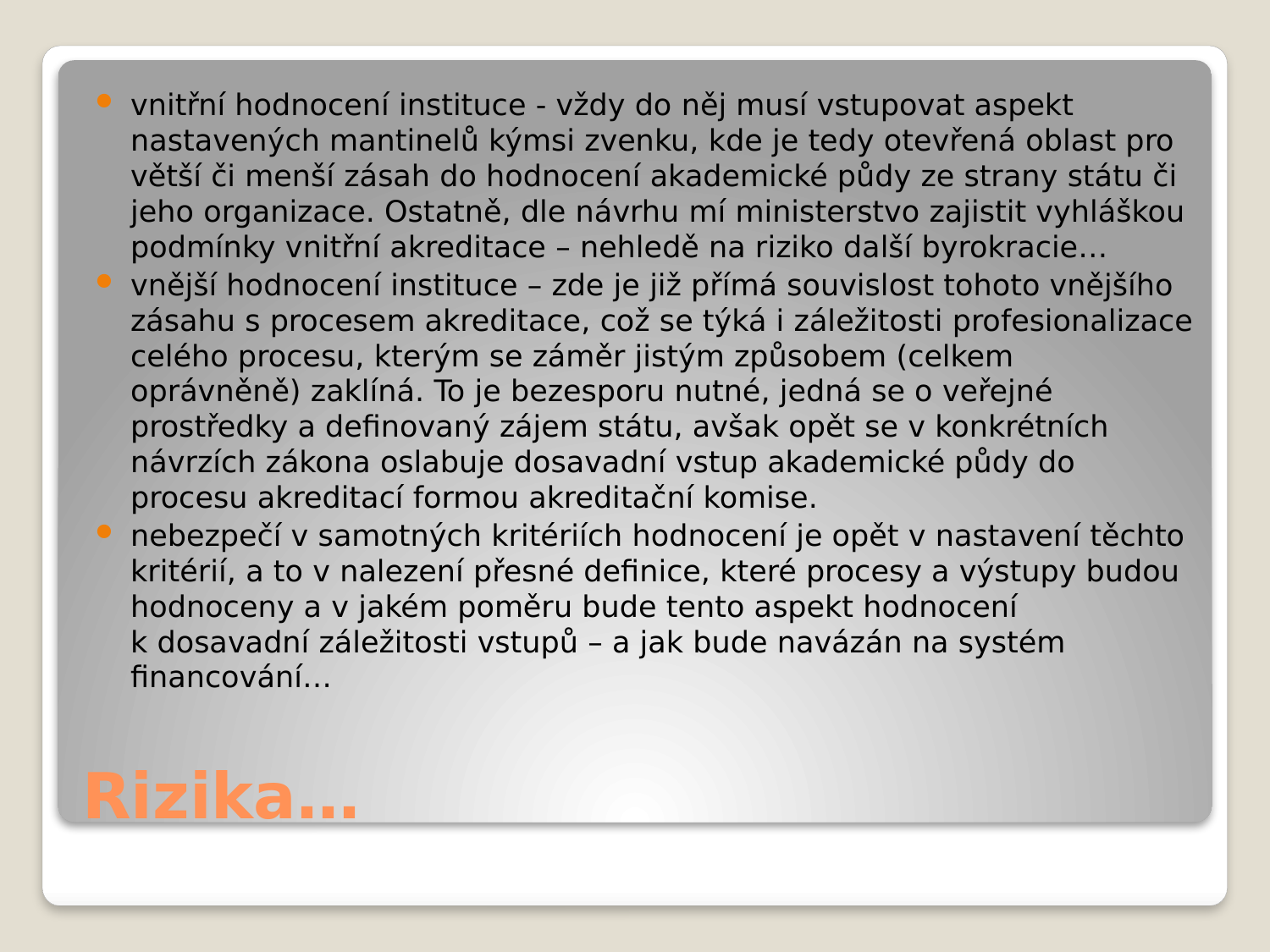

vnitřní hodnocení instituce - vždy do něj musí vstupovat aspekt nastavených mantinelů kýmsi zvenku, kde je tedy otevřená oblast pro větší či menší zásah do hodnocení akademické půdy ze strany státu či jeho organizace. Ostatně, dle návrhu mí ministerstvo zajistit vyhláškou podmínky vnitřní akreditace – nehledě na riziko další byrokracie…
vnější hodnocení instituce – zde je již přímá souvislost tohoto vnějšího zásahu s procesem akreditace, což se týká i záležitosti profesionalizace celého procesu, kterým se záměr jistým způsobem (celkem oprávněně) zaklíná. To je bezesporu nutné, jedná se o veřejné prostředky a definovaný zájem státu, avšak opět se v konkrétních návrzích zákona oslabuje dosavadní vstup akademické půdy do procesu akreditací formou akreditační komise.
nebezpečí v samotných kritériích hodnocení je opět v nastavení těchto kritérií, a to v nalezení přesné definice, které procesy a výstupy budou hodnoceny a v jakém poměru bude tento aspekt hodnocení k dosavadní záležitosti vstupů – a jak bude navázán na systém financování…

# Rizika…